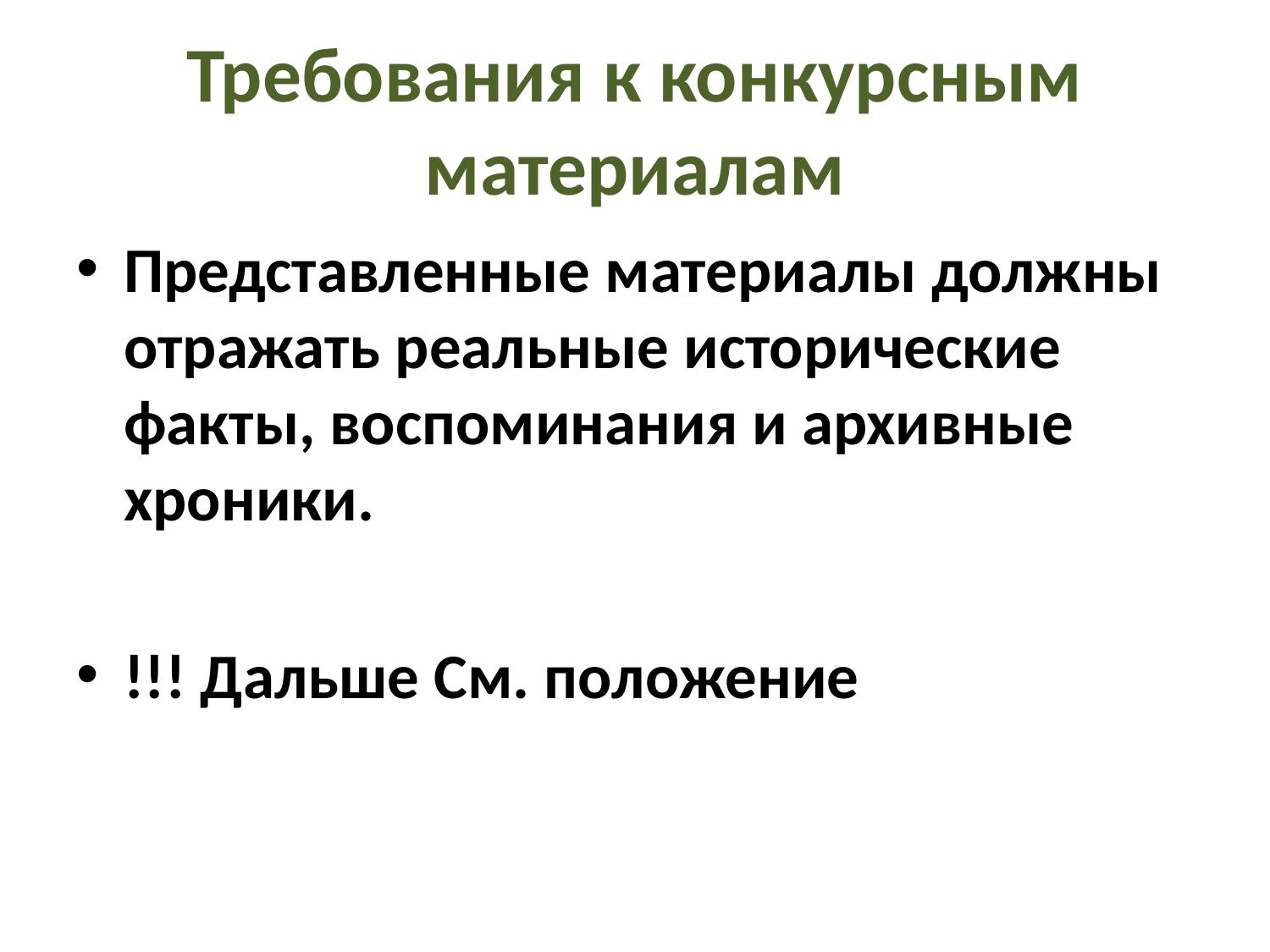

# Требования к конкурсным материалам
Представленные материалы должны отражать реальные исторические факты, воспоминания и архивные хроники.

!!! Дальше См. положение